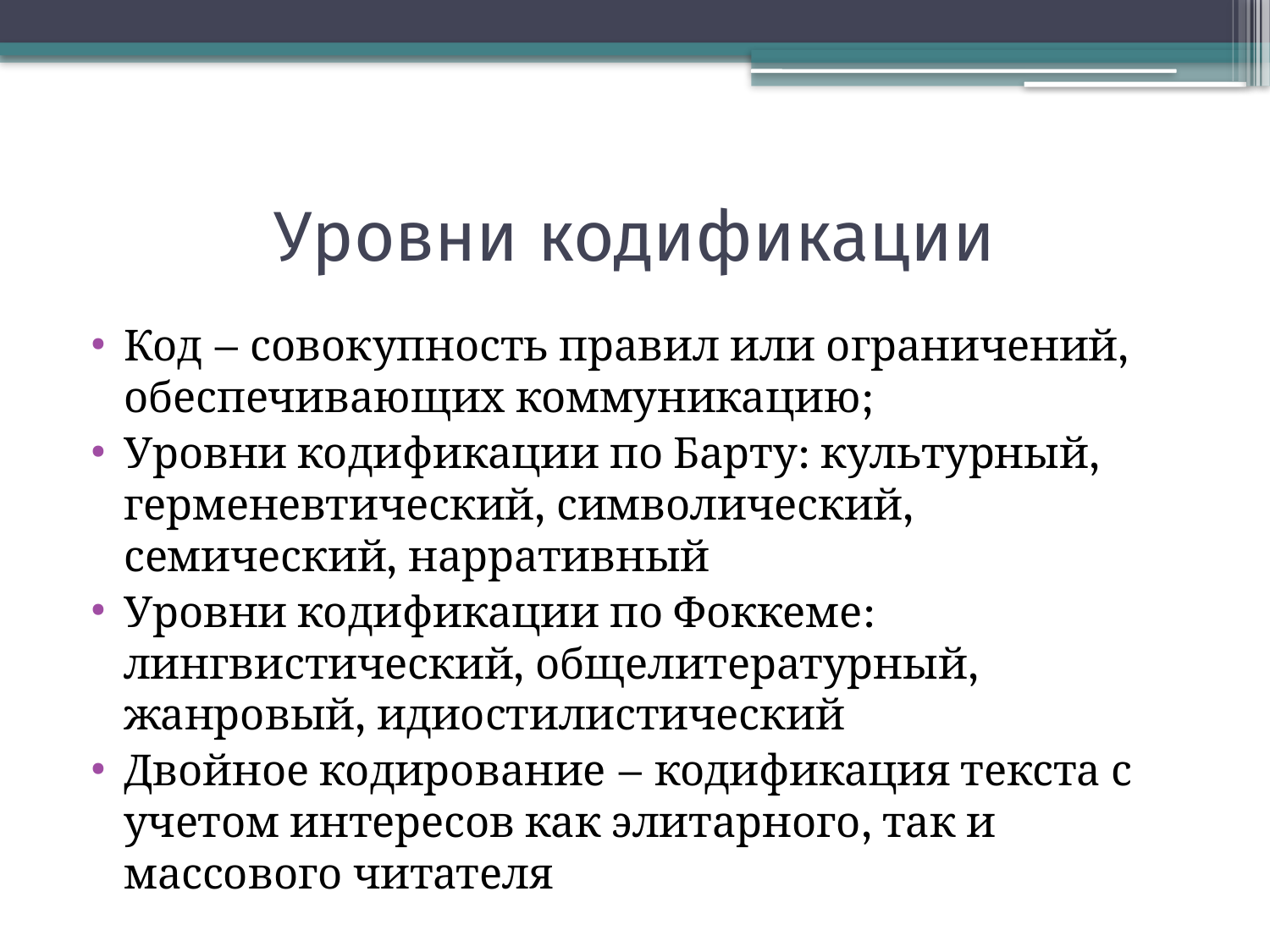

# Уровни кодификации
Код – совокупность правил или ограничений, обеспечивающих коммуникацию;
Уровни кодификации по Барту: культурный, герменевтический, символический, семический, нарративный
Уровни кодификации по Фоккеме: лингвистический, общелитературный, жанровый, идиостилистический
Двойное кодирование – кодификация текста с учетом интересов как элитарного, так и массового читателя